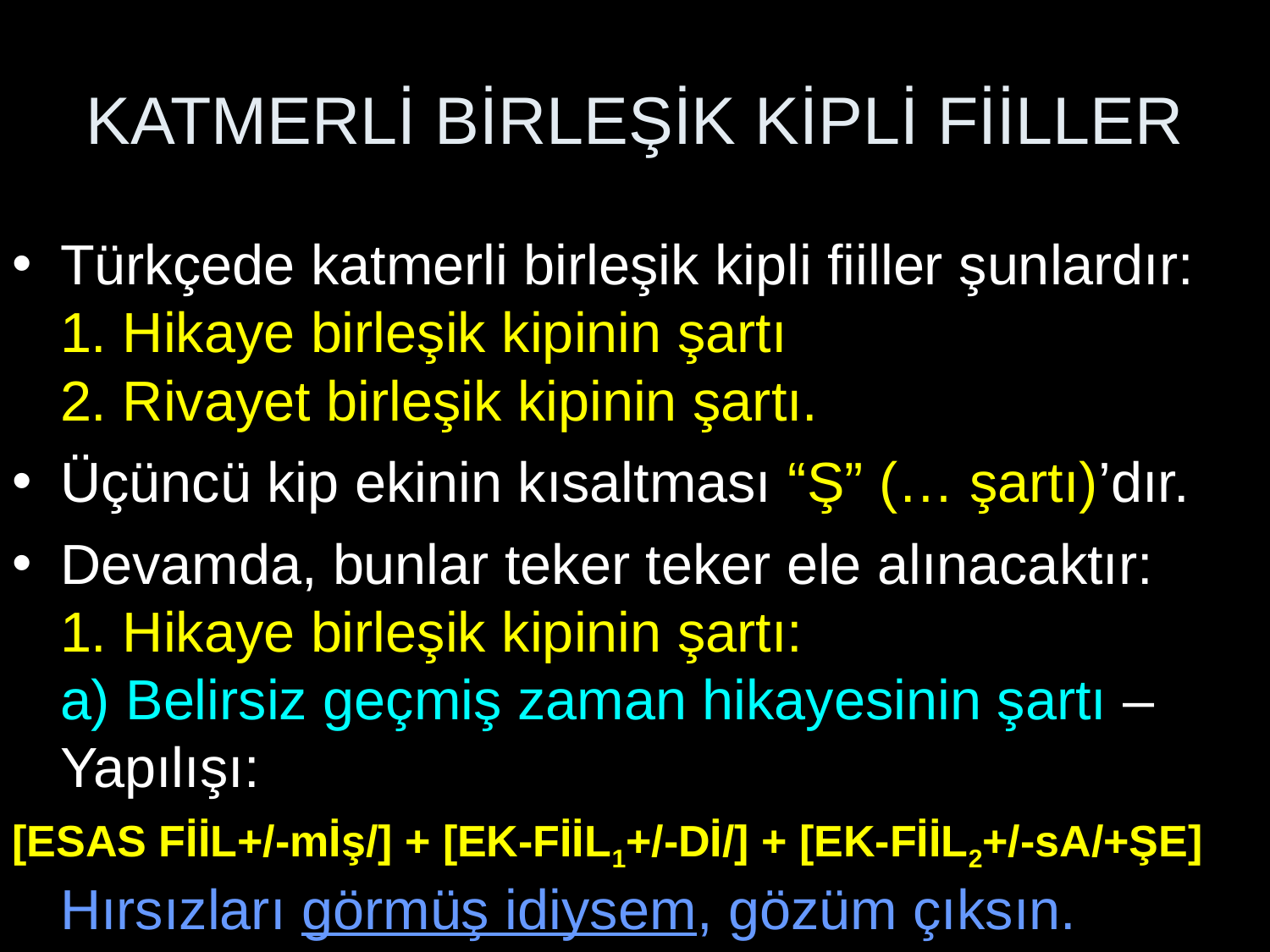

# KATMERLİ BİRLEŞİK KİPLİ FİİLLER
Türkçede katmerli birleşik kipli fiiller şunlardır:
1. Hikaye birleşik kipinin şartı
2. Rivayet birleşik kipinin şartı.
Üçüncü kip ekinin kısaltması “Ş” (… şartı)’dır.
Devamda, bunlar teker teker ele alınacaktır:
1. Hikaye birleşik kipinin şartı:
a) Belirsiz geçmiş zaman hikayesinin şartı – Yapılışı:
[ESAS FİİL+/-mİş/] + [EK-FİİL1+/-Dİ/] + [EK-FİİL2+/-sA/+ŞE]
Hırsızları görmüş idiysem, gözüm çıksın.